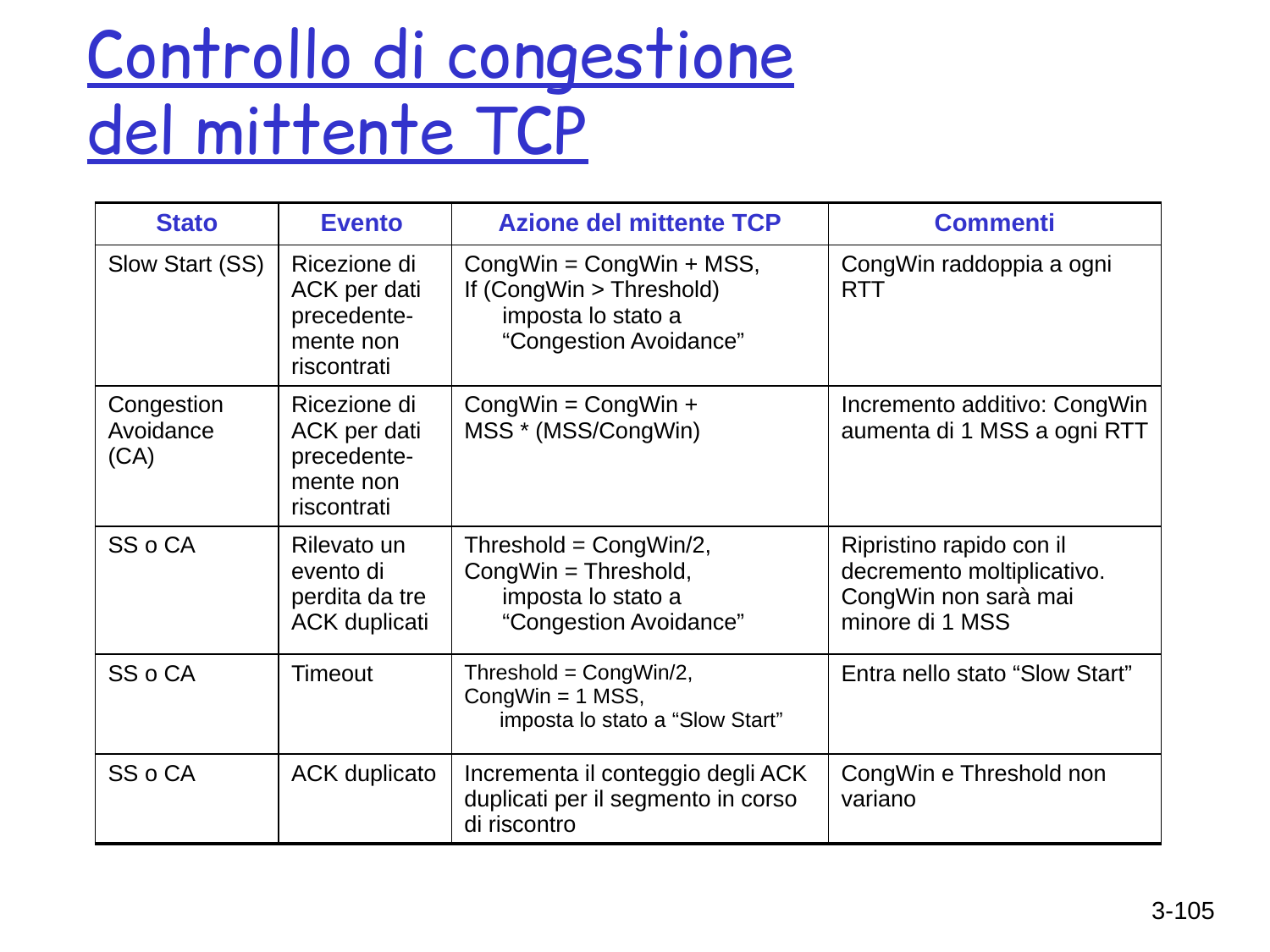

# Controllo di congestione del mittente TCP
| Stato | Evento | Azione del mittente TCP | Commenti |
| --- | --- | --- | --- |
| Slow Start (SS) | Ricezione di ACK per dati precedente-mente non riscontrati | CongWin = CongWin + MSS, If (CongWin > Threshold) imposta lo stato a “Congestion Avoidance” | CongWin raddoppia a ogni RTT |
| Congestion Avoidance (CA) | Ricezione di ACK per dati precedente-mente non riscontrati | CongWin = CongWin + MSS \* (MSS/CongWin) | Incremento additivo: CongWin aumenta di 1 MSS a ogni RTT |
| SS o CA | Rilevato un evento di perdita da tre ACK duplicati | Threshold = CongWin/2, CongWin = Threshold, imposta lo stato a “Congestion Avoidance” | Ripristino rapido con il decremento moltiplicativo. CongWin non sarà mai minore di 1 MSS |
| SS o CA | Timeout | Threshold = CongWin/2, CongWin = 1 MSS, imposta lo stato a “Slow Start” | Entra nello stato “Slow Start” |
| SS o CA | ACK duplicato | Incrementa il conteggio degli ACK duplicati per il segmento in corso di riscontro | CongWin e Threshold non variano |
3-105